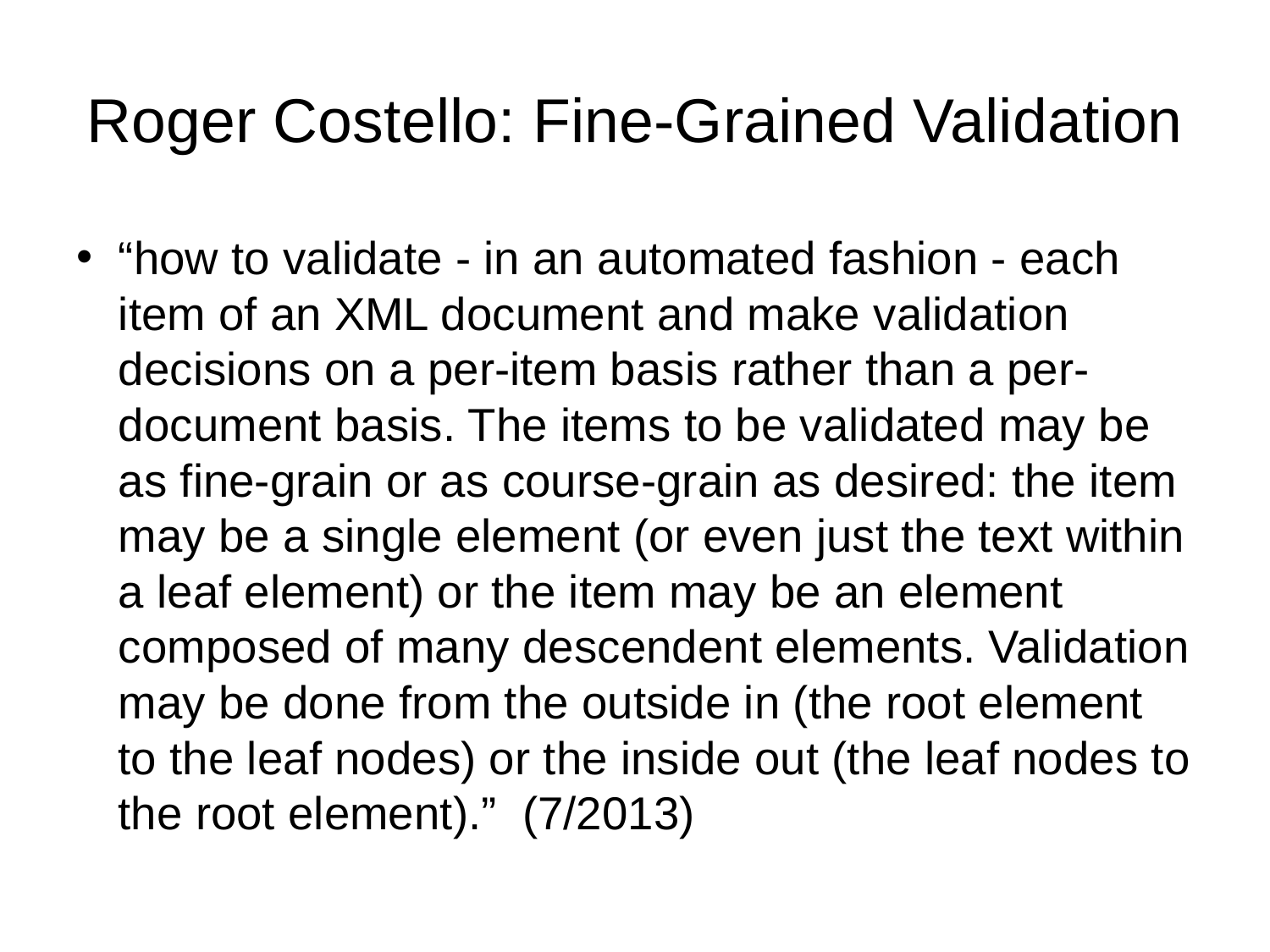

# Roger Costello: Fine-Grained Validation
“how to validate - in an automated fashion - each item of an XML document and make validation decisions on a per-item basis rather than a per-document basis. The items to be validated may be as fine-grain or as course-grain as desired: the item may be a single element (or even just the text within a leaf element) or the item may be an element composed of many descendent elements. Validation may be done from the outside in (the root element to the leaf nodes) or the inside out (the leaf nodes to the root element).”  (7/2013)